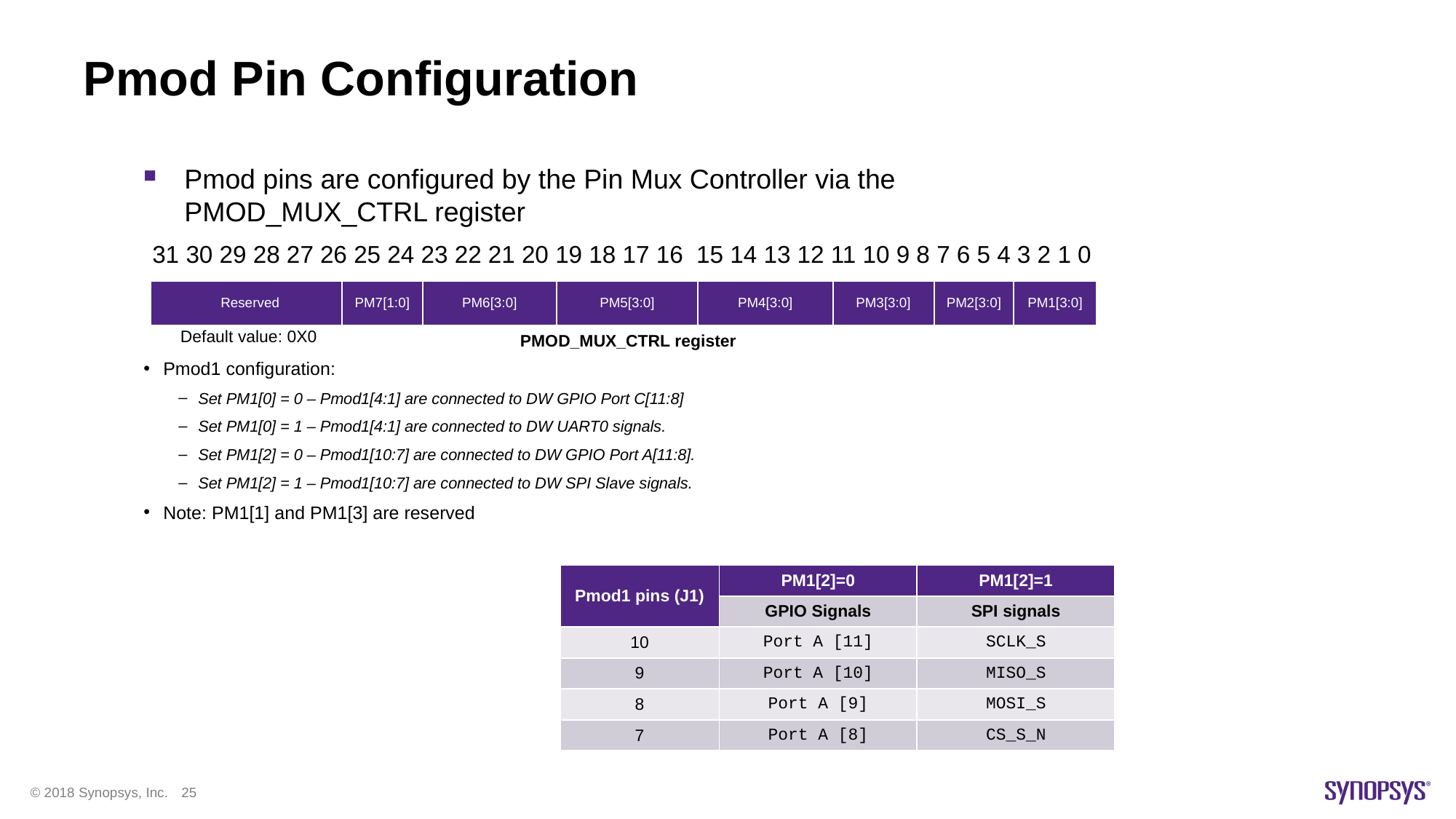

# Pmod Pin Configuration
Pmod pins are configured by the Pin Mux Controller via the PMOD_MUX_CTRL register
31 30 29 28 27 26 25 24 23 22 21 20 19 18 17 16  15 14 13 12 11 10 9 8 7 6 5 4 3 2 1 0
| Reserved | PM7[1:0] | PM6[3:0] | PM5[3:0] | PM4[3:0] | PM3[3:0] | PM2[3:0] | PM1[3:0] |
| --- | --- | --- | --- | --- | --- | --- | --- |
Default value: 0X0
PMOD_MUX_CTRL register
Pmod1 configuration:
Set PM1[0] = 0 – Pmod1[4:1] are connected to DW GPIO Port C[11:8]
Set PM1[0] = 1 – Pmod1[4:1] are connected to DW UART0 signals.
Set PM1[2] = 0 – Pmod1[10:7] are connected to DW GPIO Port A[11:8].
Set PM1[2] = 1 – Pmod1[10:7] are connected to DW SPI Slave signals.
Note: PM1[1] and PM1[3] are reserved
| Pmod1 pins (J1) | PM1[2]=0 | PM1[2]=1 |
| --- | --- | --- |
|  | GPIO Signals | SPI signals |
| 10 | Port A [11] | SCLK\_S |
| 9 | Port A [10] | MISO\_S |
| 8 | Port A [9] | MOSI\_S |
| 7 | Port A [8] | CS\_S\_N |